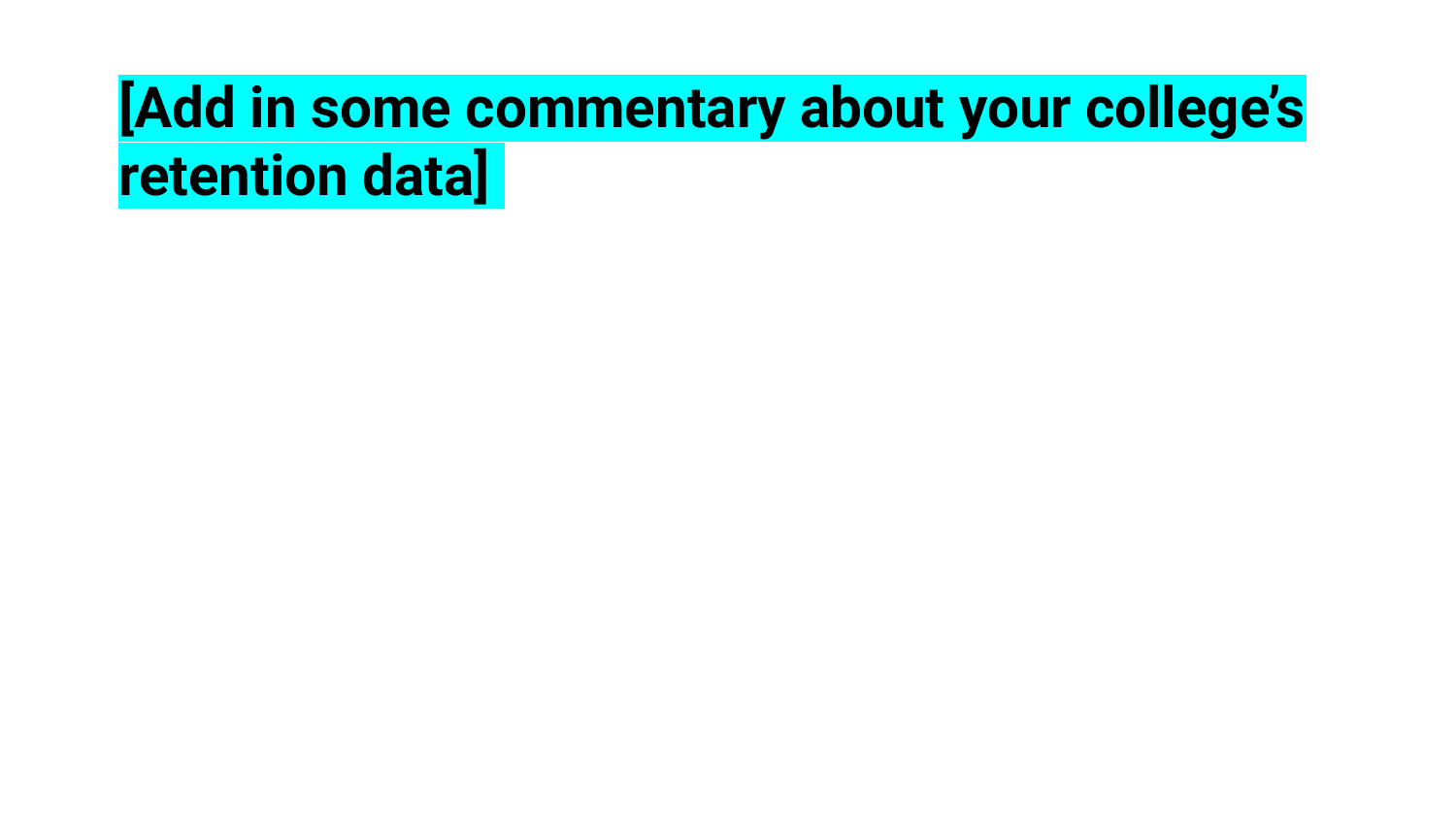

# [Add in some commentary about your college’s retention data]